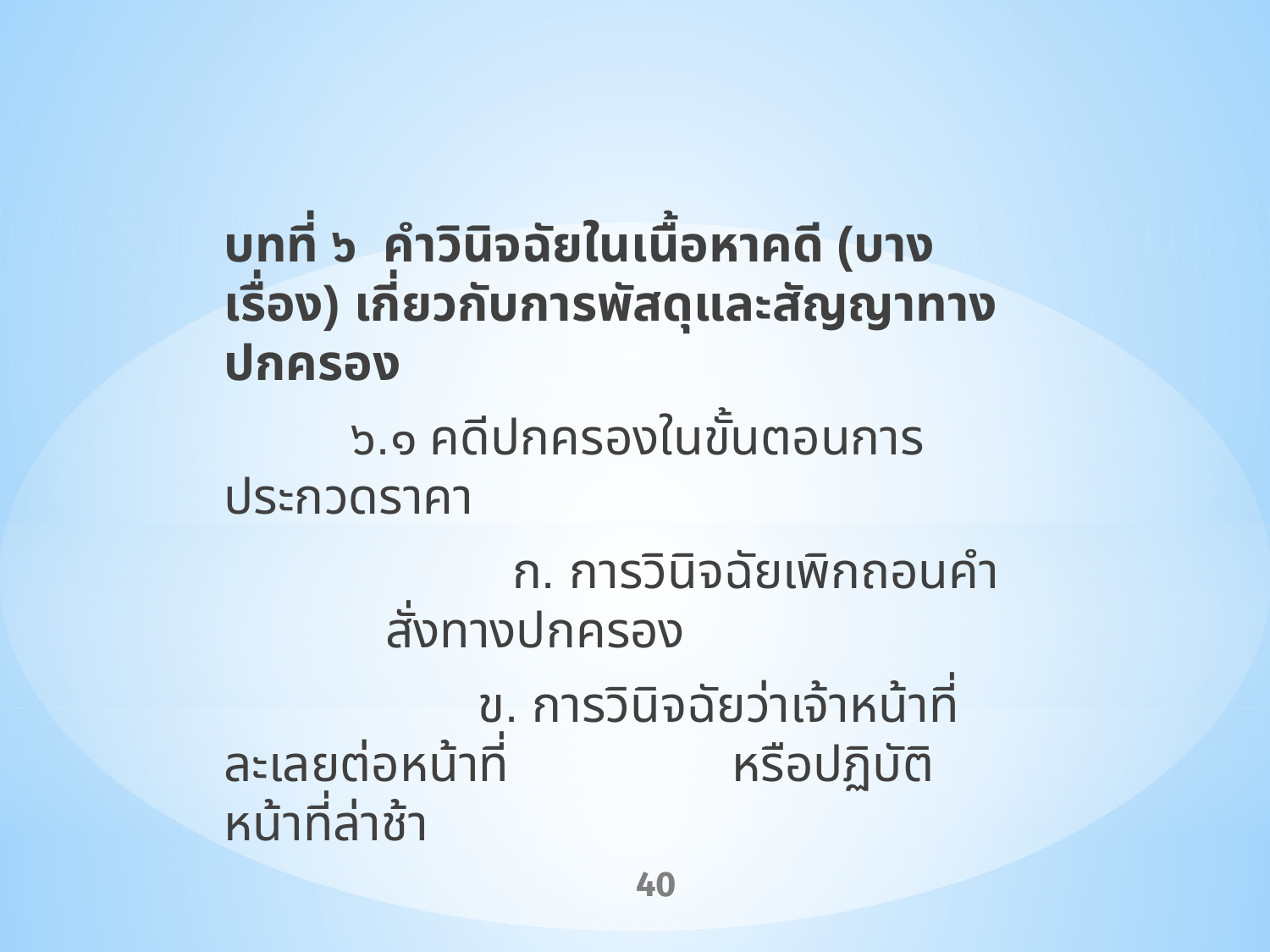

บทที่ ๖  คำวินิจฉัยในเนื้อหาคดี (บางเรื่อง) เกี่ยวกับการพัสดุและสัญญาทางปกครอง
	๖.๑ คดีปกครองในขั้นตอนการประกวดราคา
	ก. การวินิจฉัยเพิกถอนคำสั่งทางปกครอง
		ข. การวินิจฉัยว่าเจ้าหน้าที่ละเลยต่อหน้าที่		หรือปฏิบัติหน้าที่ล่าช้า

40